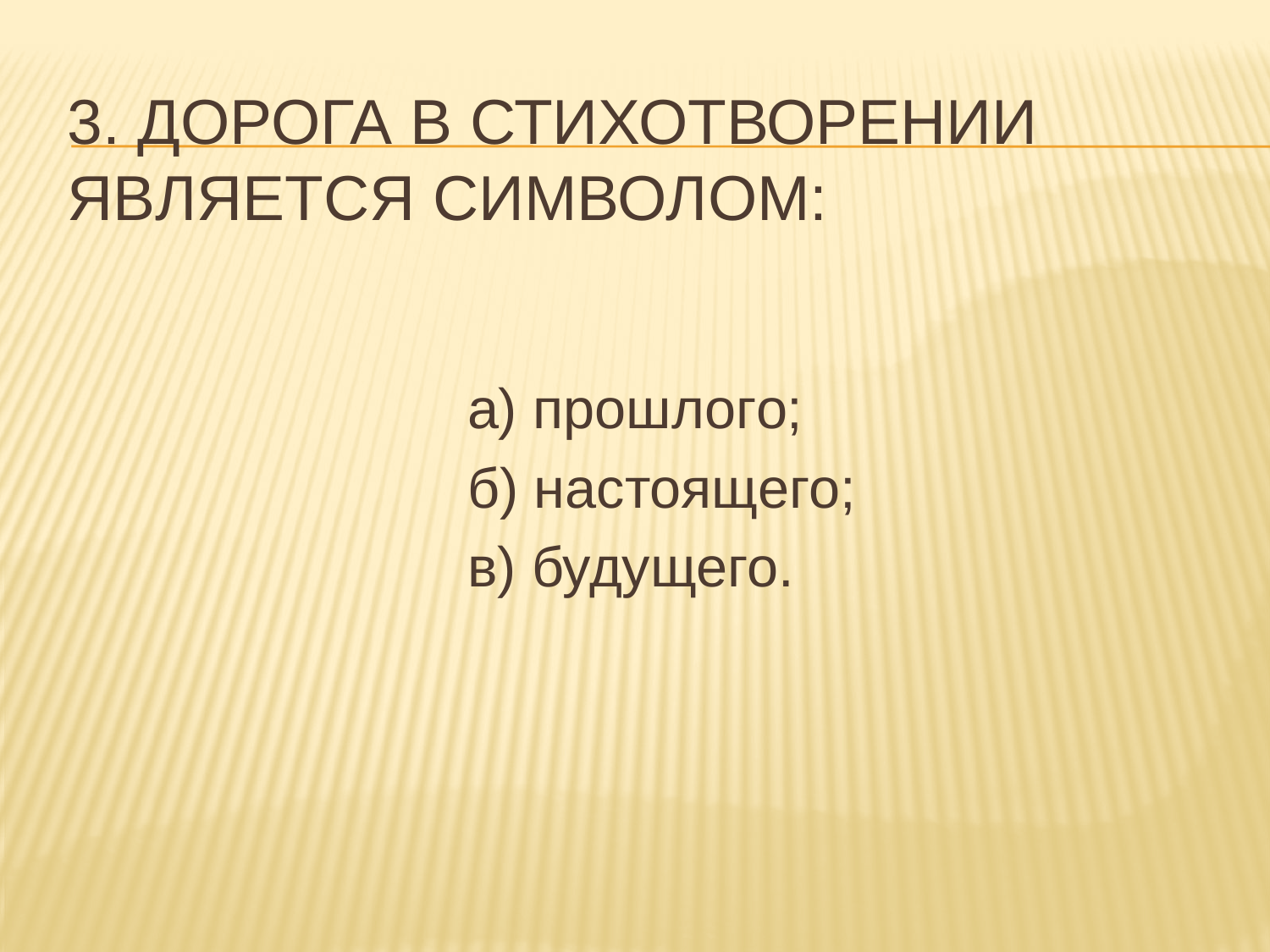

# 3. Дорога в стихотворении является символом:
а) прошлого;
б) настоящего;
в) будущего.